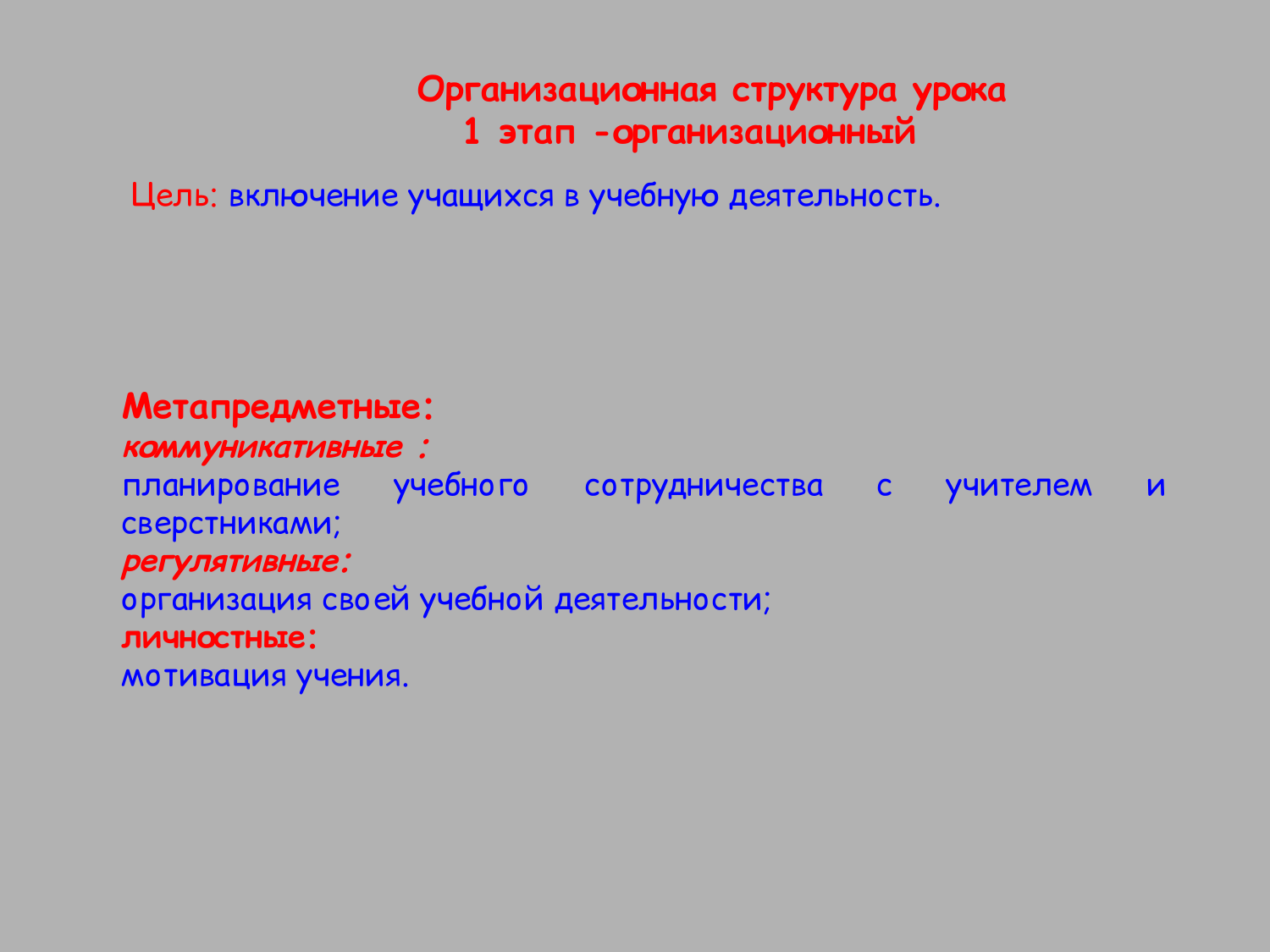

Организационная структура урока
1 этап -организационный

Цель: включение учащихся в учебную деятельность.

Метапредметные:
коммуникативные :
планирование учебного сотрудничества с учителем и сверстниками;
регулятивные:
организация своей учебной деятельности;
личностные:
мотивация учения.